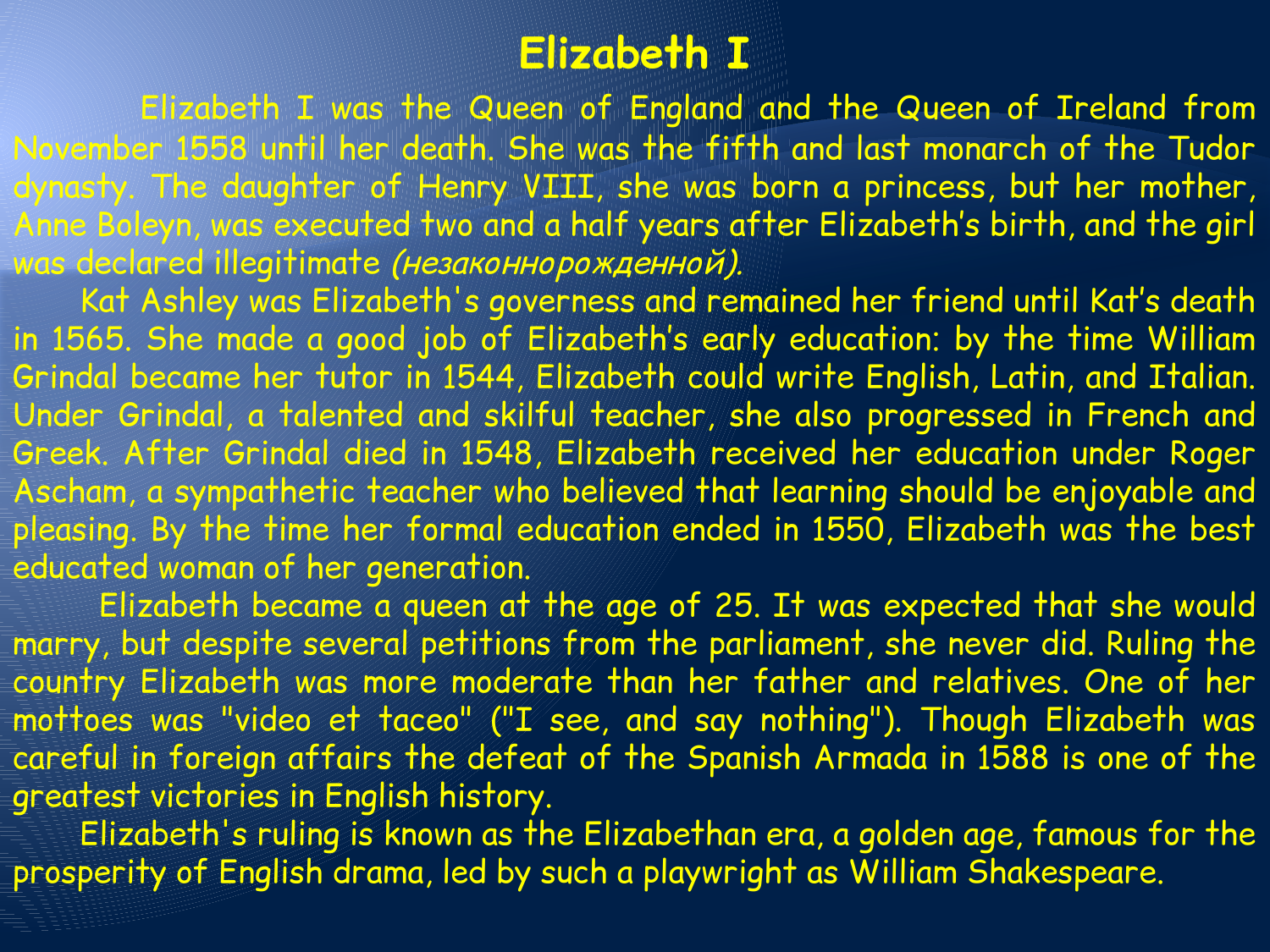

Elizabeth I
     Elizabeth I was the Queen of England and the Queen of Ireland from November 1558 until her death. She was the fifth and last monarch of the Tudor dynasty. The daughter of Henry VIII, she was born a princess, but her mother, Anne Boleyn, was executed two and a half years after Elizabeth’s birth, and the girl was declared illegitimate (незаконнорожденной).
       Kat Ashley was Elizabeth's governess and remained her friend until Kat’s death in 1565. She made a good job of Elizabeth’s early education: by the time William Grindal became her tutor in 1544, Elizabeth could write English, Latin, and Italian. Under Grindal, a talented and skilful teacher, she also progressed in French and Greek. After Grindal died in 1548, Elizabeth received her education under Roger Ascham, a sympathetic teacher who believed that learning should be enjoyable and pleasing. By the time her formal education ended in 1550, Elizabeth was the best educated woman of her generation.
       Elizabeth became a queen at the age of 25. It was expected that she would marry, but despite several petitions from the parliament, she never did. Ruling the country Elizabeth was more moderate than her father and relatives. One of her mottoes was "video et taceo" ("I see, and say nothing"). Though Elizabeth was careful in foreign affairs the defeat of the Spanish Armada in 1588 is one of the greatest victories in English history.
       Elizabeth's ruling is known as the Elizabethan era, a golden age, famous for the prosperity of English drama, led by such a playwright as William Shakespeare.